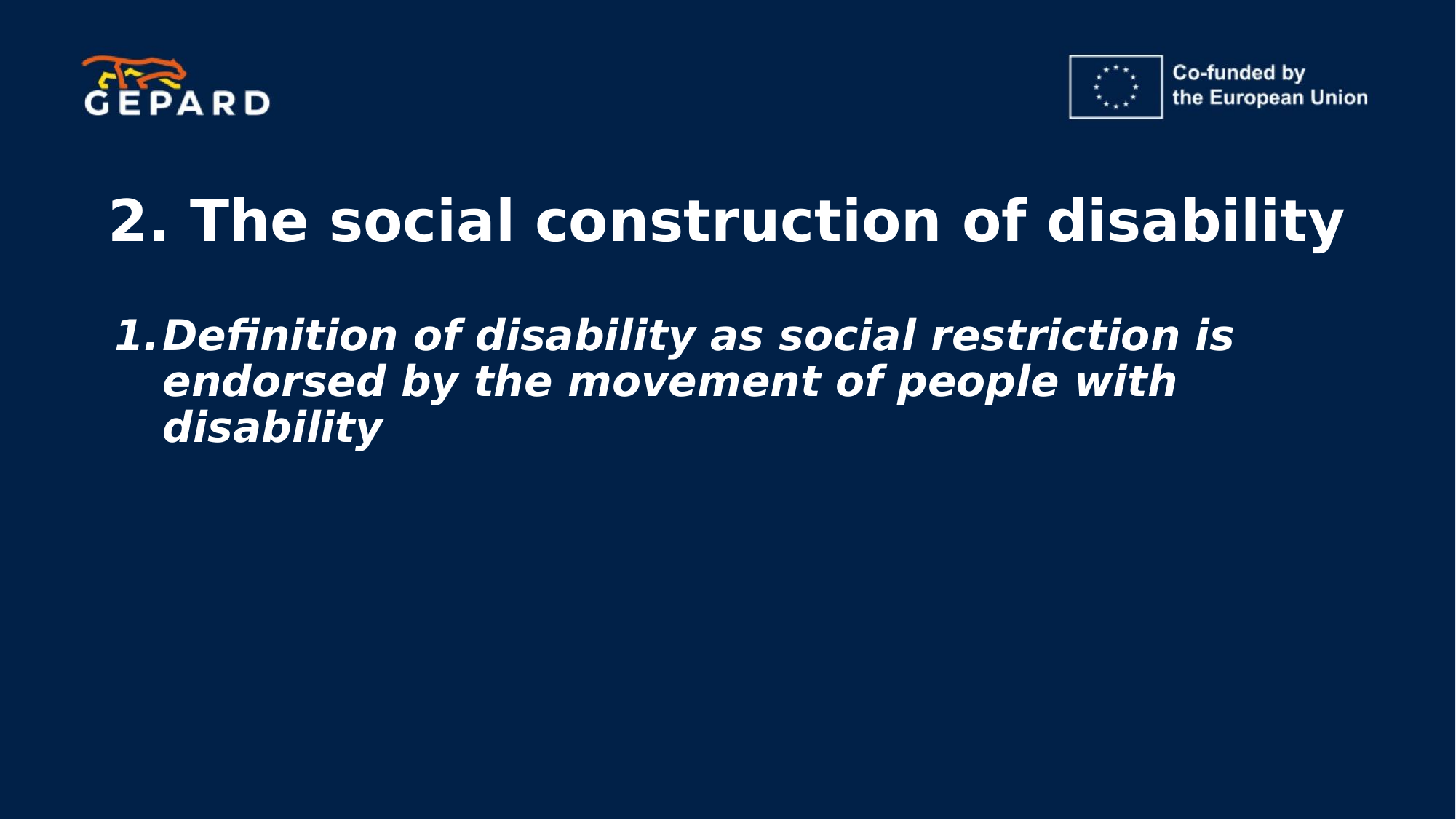

# 2. The social construction of disability
Definition of disability as social restriction is endorsed by the movement of people with disability